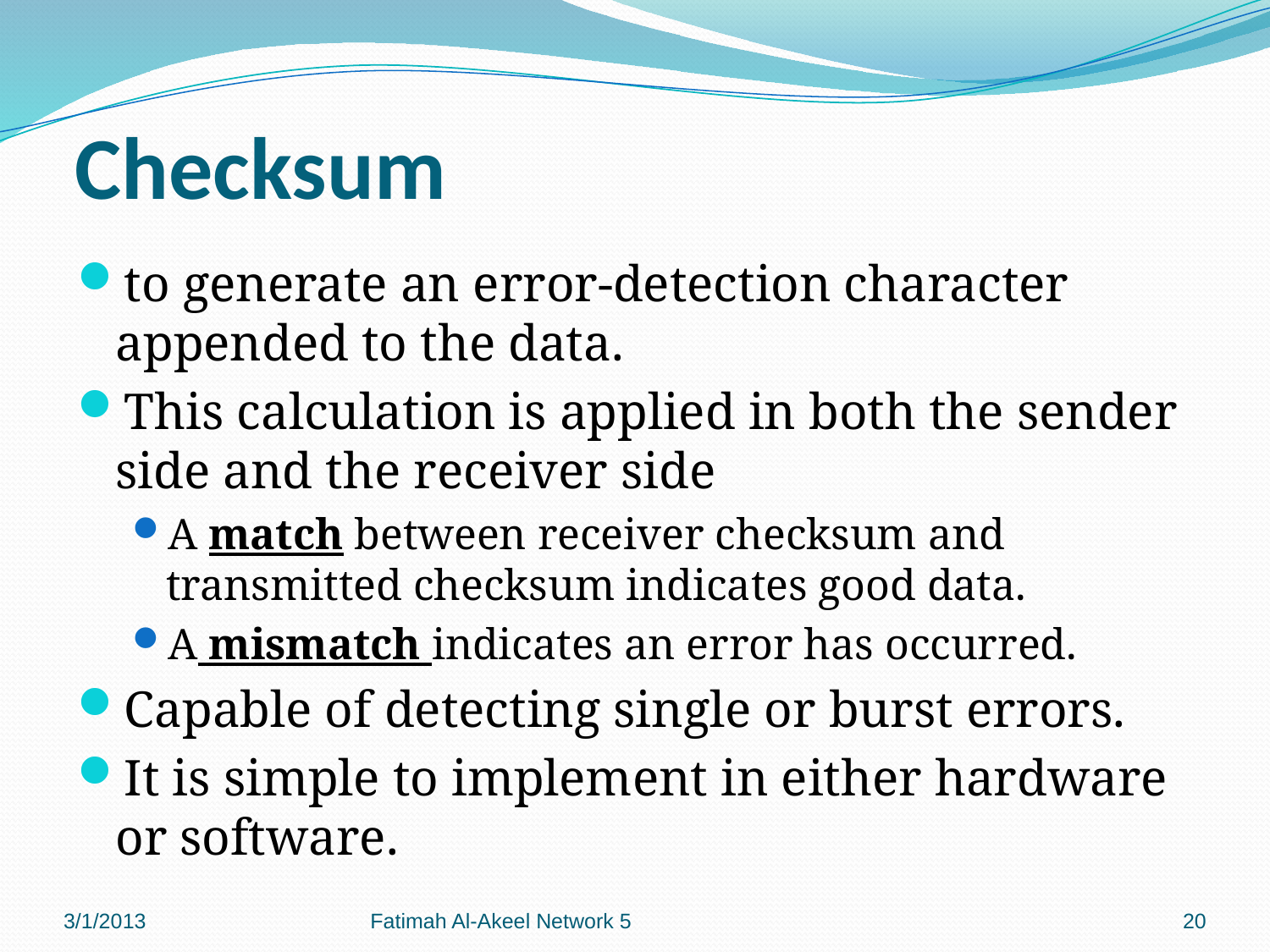

# Checksum
to generate an error-detection character  appended to the data.
This calculation is applied in both the sender side and the receiver side
A match between receiver checksum and transmitted checksum indicates good data.
A mismatch indicates an error has occurred.
Capable of detecting single or burst errors.
It is simple to implement in either hardware or software.
3/1/2013
Fatimah Al-Akeel Network 5
20